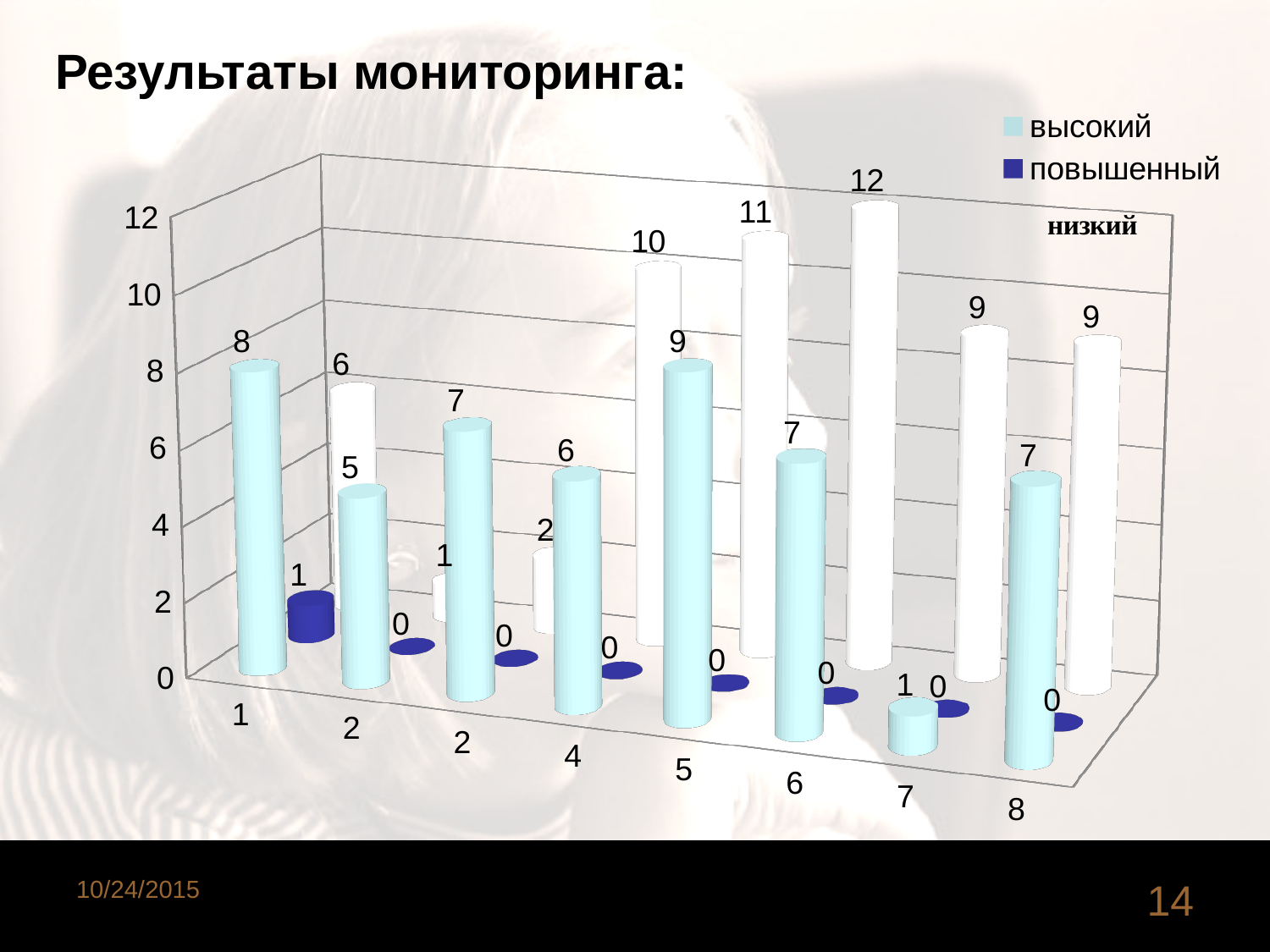

# Результаты мониторинга:

[unsupported chart]

10/24/2015
14